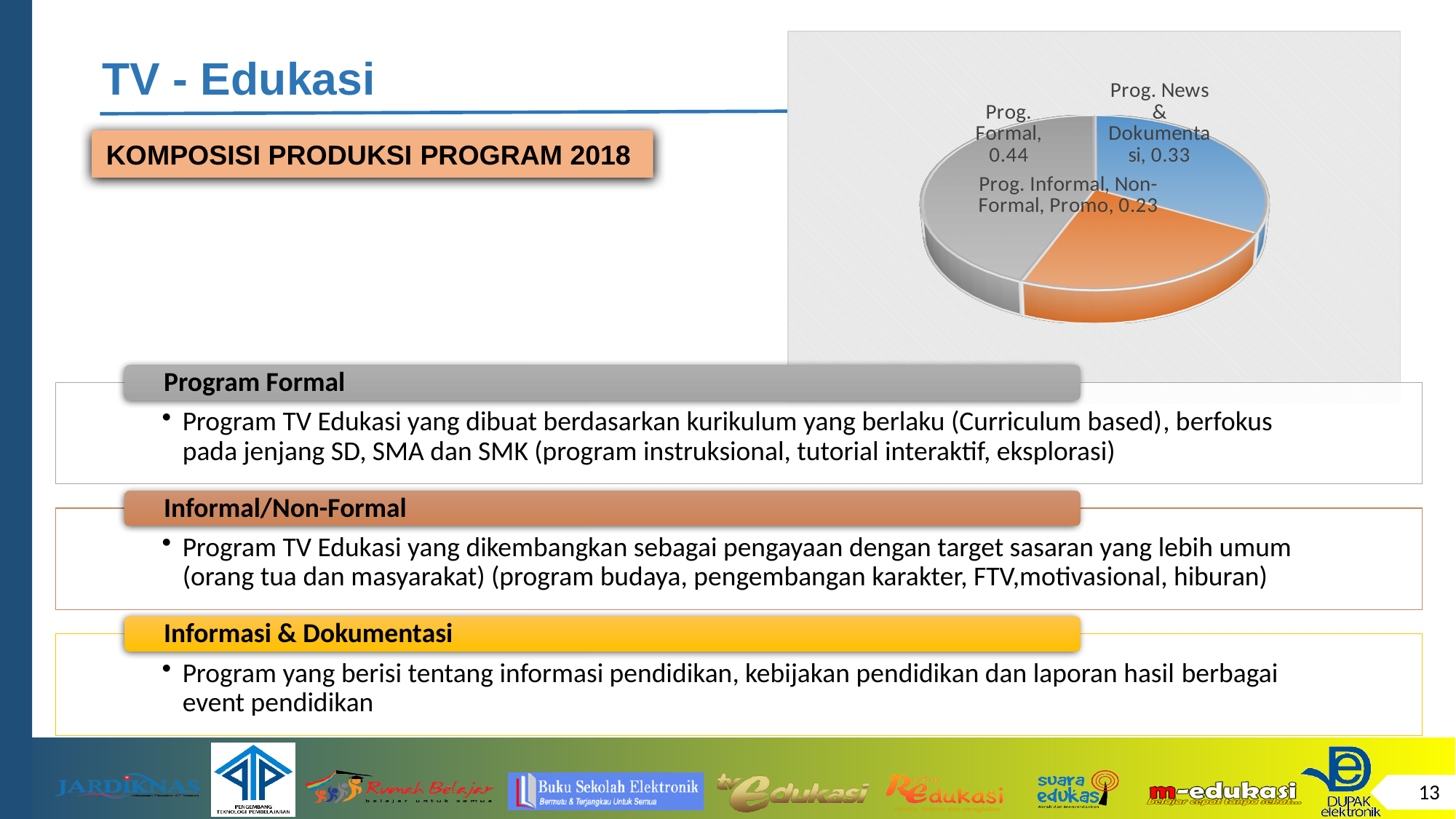

[unsupported chart]

TV - Edukasi
KOMPOSISI PRODUKSI PROGRAM 2018
Program TV Edukasi yang dibuat berdasarkan kurikulum yang berlaku (Curriculum based), berfokus pada jenjang SD, SMA dan SMK (program instruksional, tutorial interaktif, eksplorasi)
Program Formal
Program TV Edukasi yang dikembangkan sebagai pengayaan dengan target sasaran yang lebih umum (orang tua dan masyarakat) (program budaya, pengembangan karakter, FTV,motivasional, hiburan)
Informal/Non-Formal
Program yang berisi tentang informasi pendidikan, kebijakan pendidikan dan laporan hasil berbagai event pendidikan
Informasi & Dokumentasi